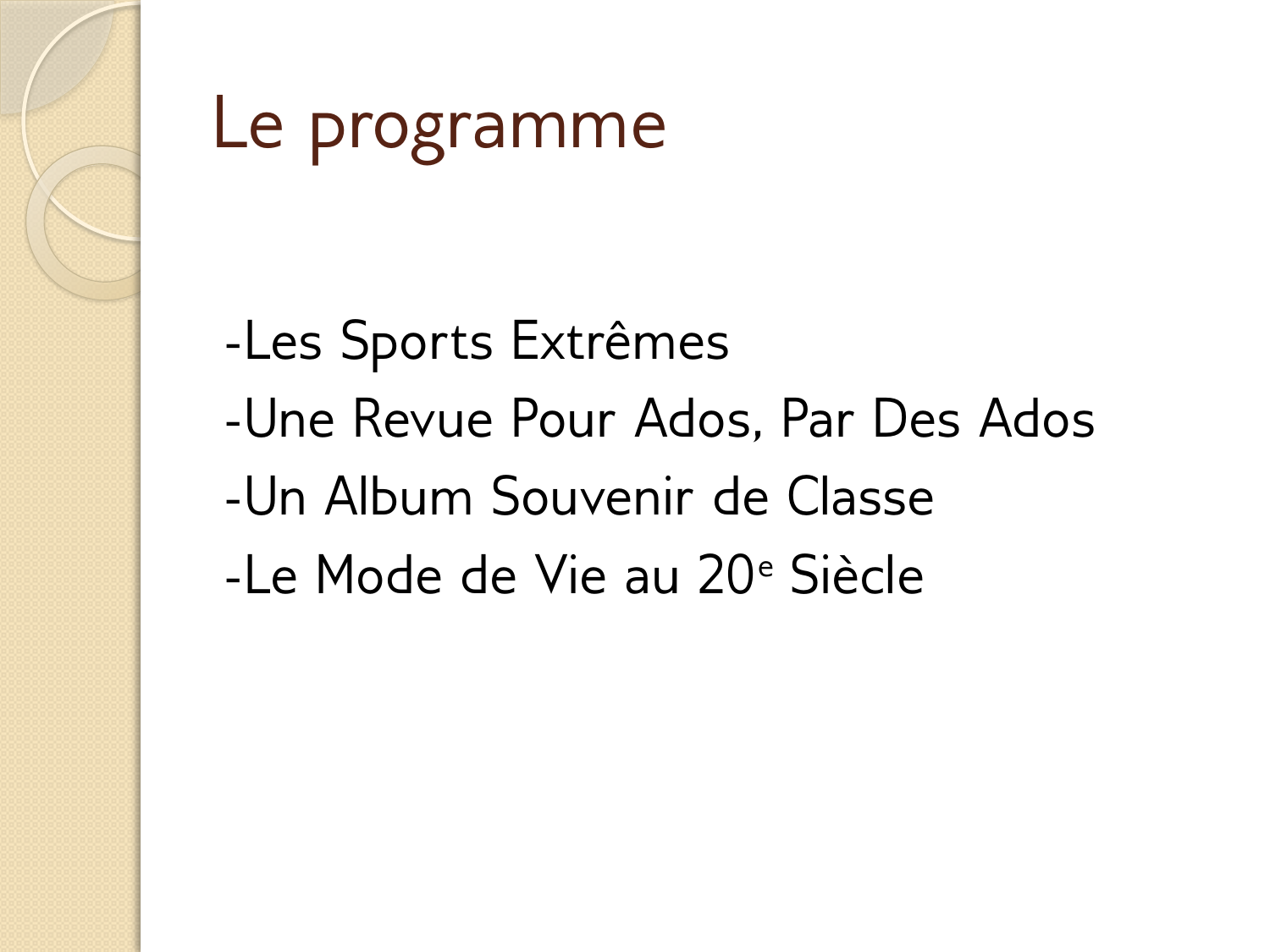

# Le programme
-Les Sports Extrêmes
-Une Revue Pour Ados, Par Des Ados
-Un Album Souvenir de Classe
-Le Mode de Vie au 20e Siècle